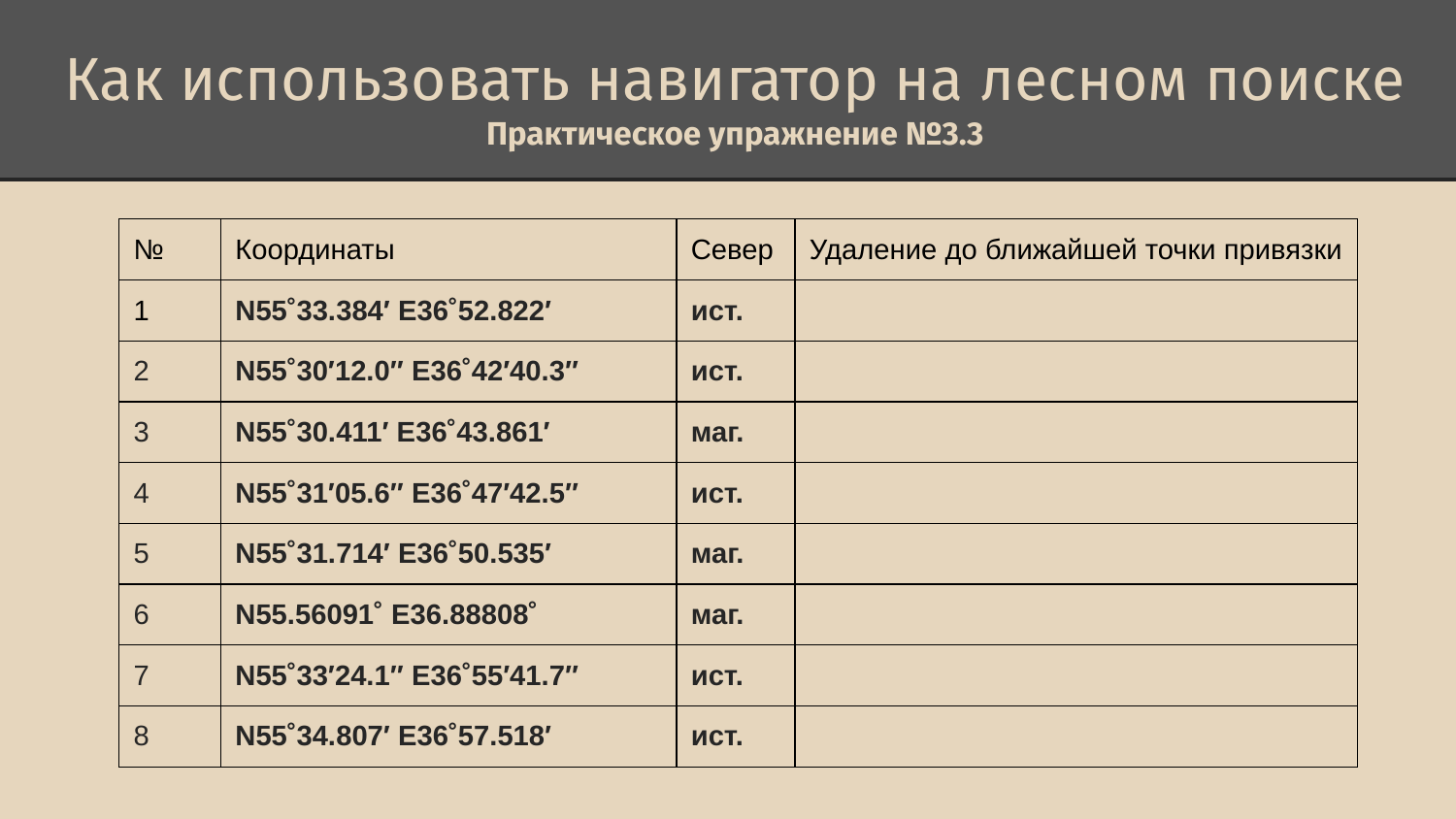

# Как использовать навигатор на лесном поиске
Практическое упражнение №3.3
| № | Координаты | Север | Удаление до ближайшей точки привязки |
| --- | --- | --- | --- |
| 1 | N55˚33.384′ E36˚52.822′ | ист. |  |
| 2 | N55˚30′12.0″ E36˚42′40.3″ | ист. |  |
| 3 | N55˚30.411′ E36˚43.861′ | маг. |  |
| 4 | N55˚31′05.6″ E36˚47′42.5″ | ист. |  |
| 5 | N55˚31.714′ E36˚50.535′ | маг. |  |
| 6 | N55.56091˚ E36.88808˚ | маг. |  |
| 7 | N55˚33′24.1″ E36˚55′41.7″ | ист. |  |
| 8 | N55˚34.807′ E36˚57.518′ | ист. |  |